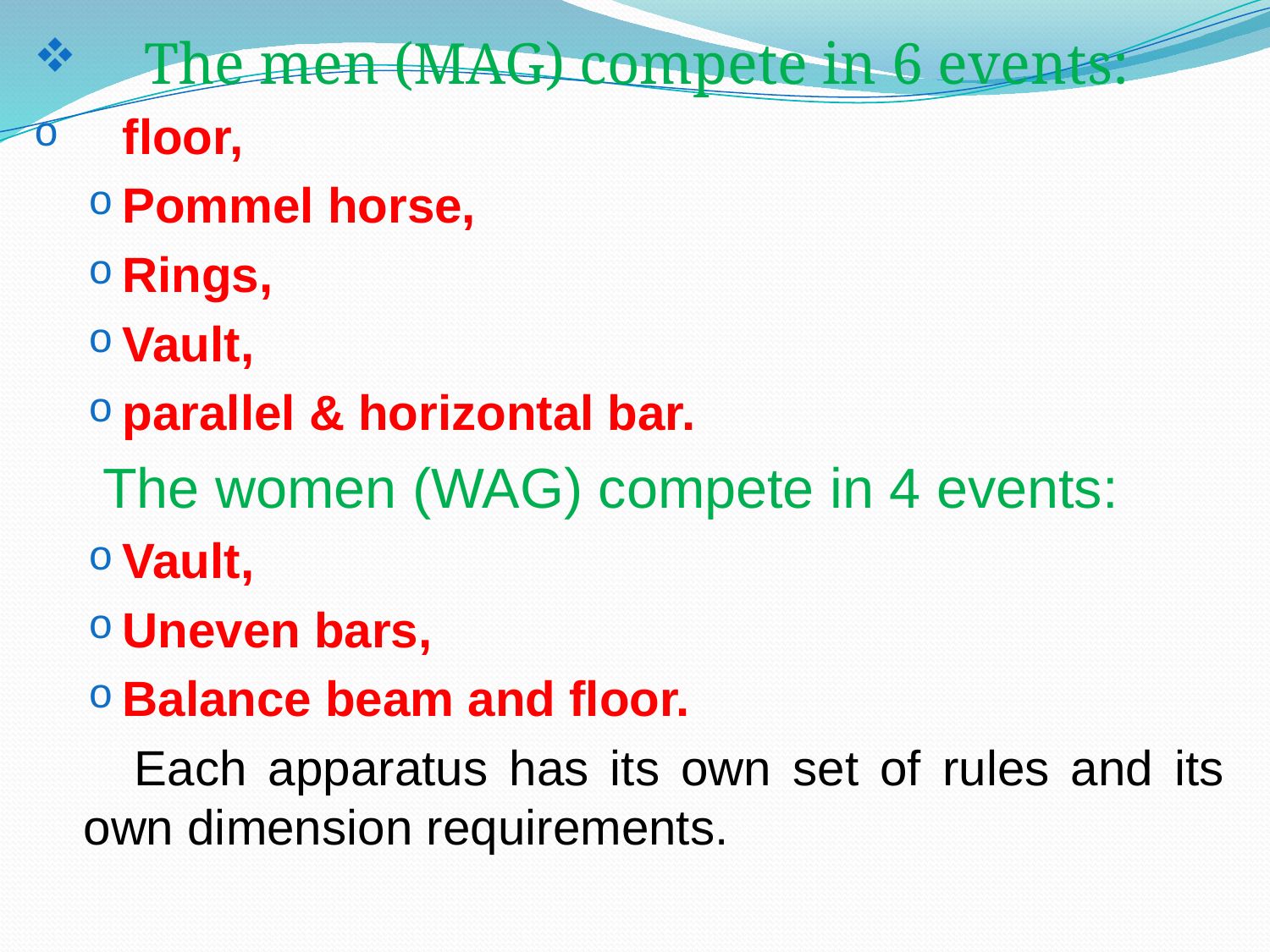

The men (MAG) compete in 6 events:
   floor,
Pommel horse,
Rings,
Vault,
parallel & horizontal bar.
     The women (WAG) compete in 4 events:
Vault,
Uneven bars,
Balance beam and floor.
    Each apparatus has its own set of rules and its own dimension requirements.